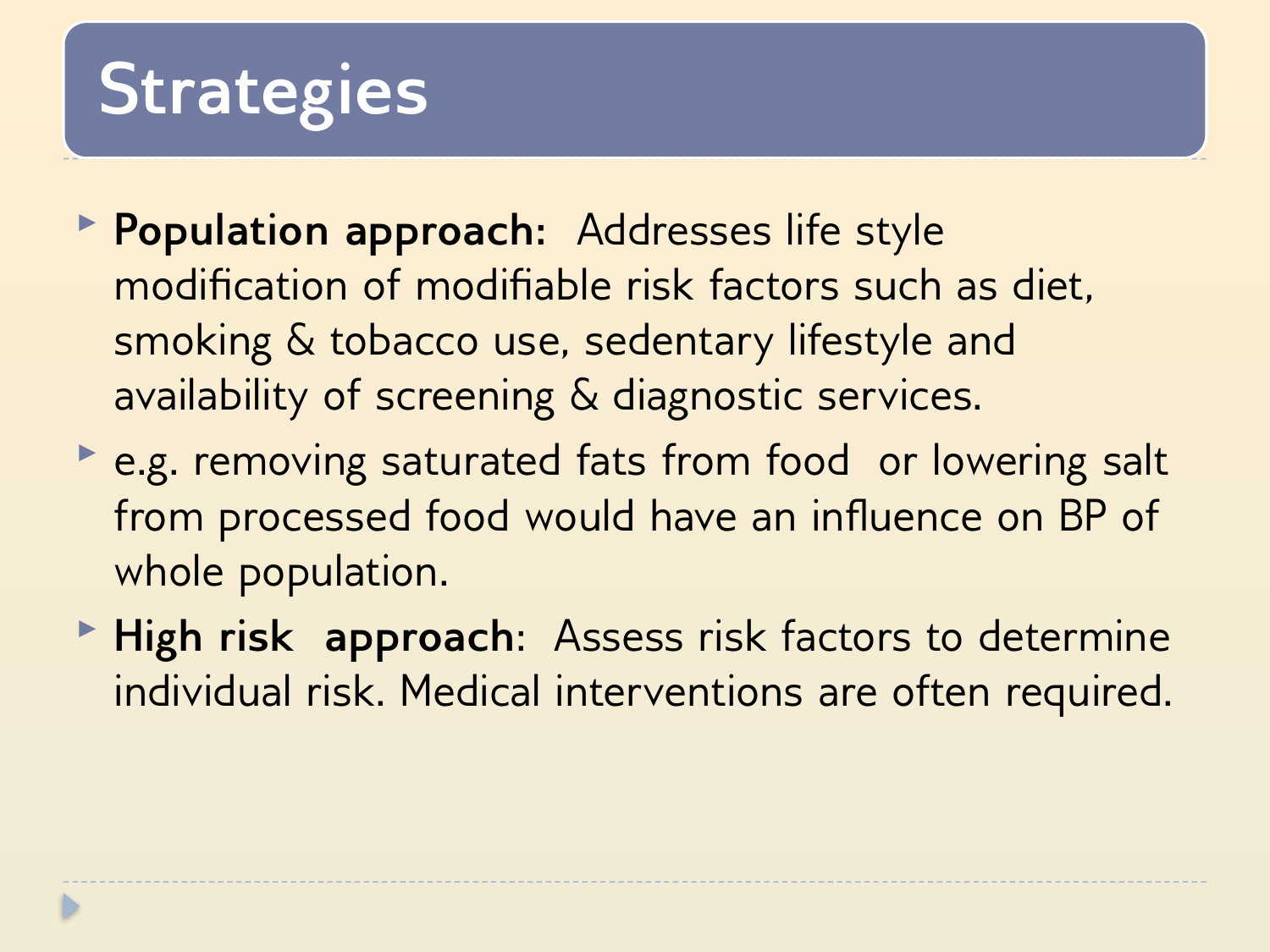

Strategies
Population approach:  Addresses life style modification of modifiable risk factors such as diet, smoking & tobacco use, sedentary lifestyle and availability of screening & diagnostic services.
e.g. removing saturated fats from food  or lowering salt from processed food would have an influence on BP of whole population.
High risk  approach:  Assess risk factors to determine individual risk. Medical interventions are often required.